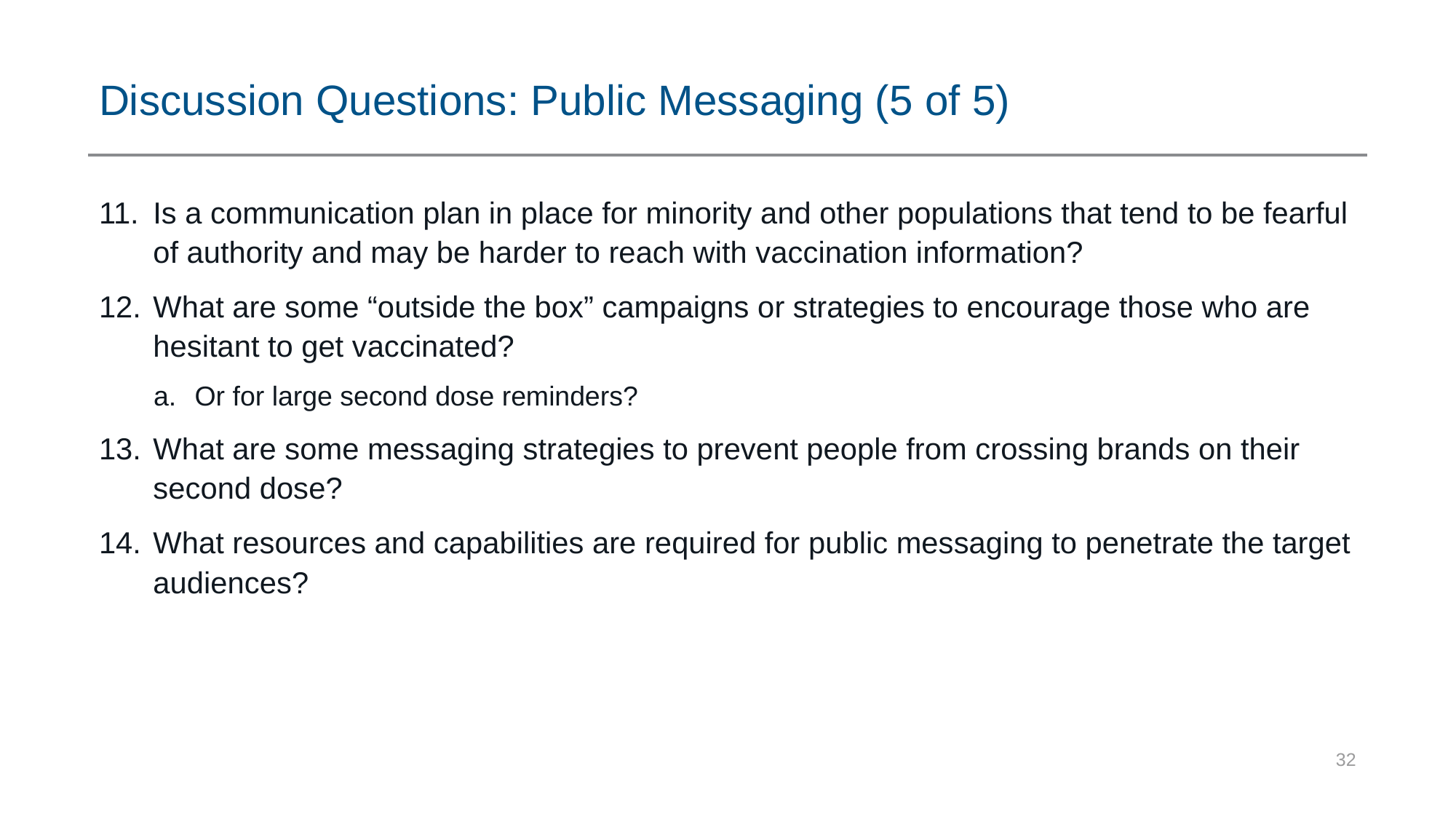

# Discussion Questions: Public Messaging (5 of 5)
Is a communication plan in place for minority and other populations that tend to be fearful of authority and may be harder to reach with vaccination information?
What are some “outside the box” campaigns or strategies to encourage those who are hesitant to get vaccinated?
Or for large second dose reminders?
What are some messaging strategies to prevent people from crossing brands on their second dose?
What resources and capabilities are required for public messaging to penetrate the target audiences?
32